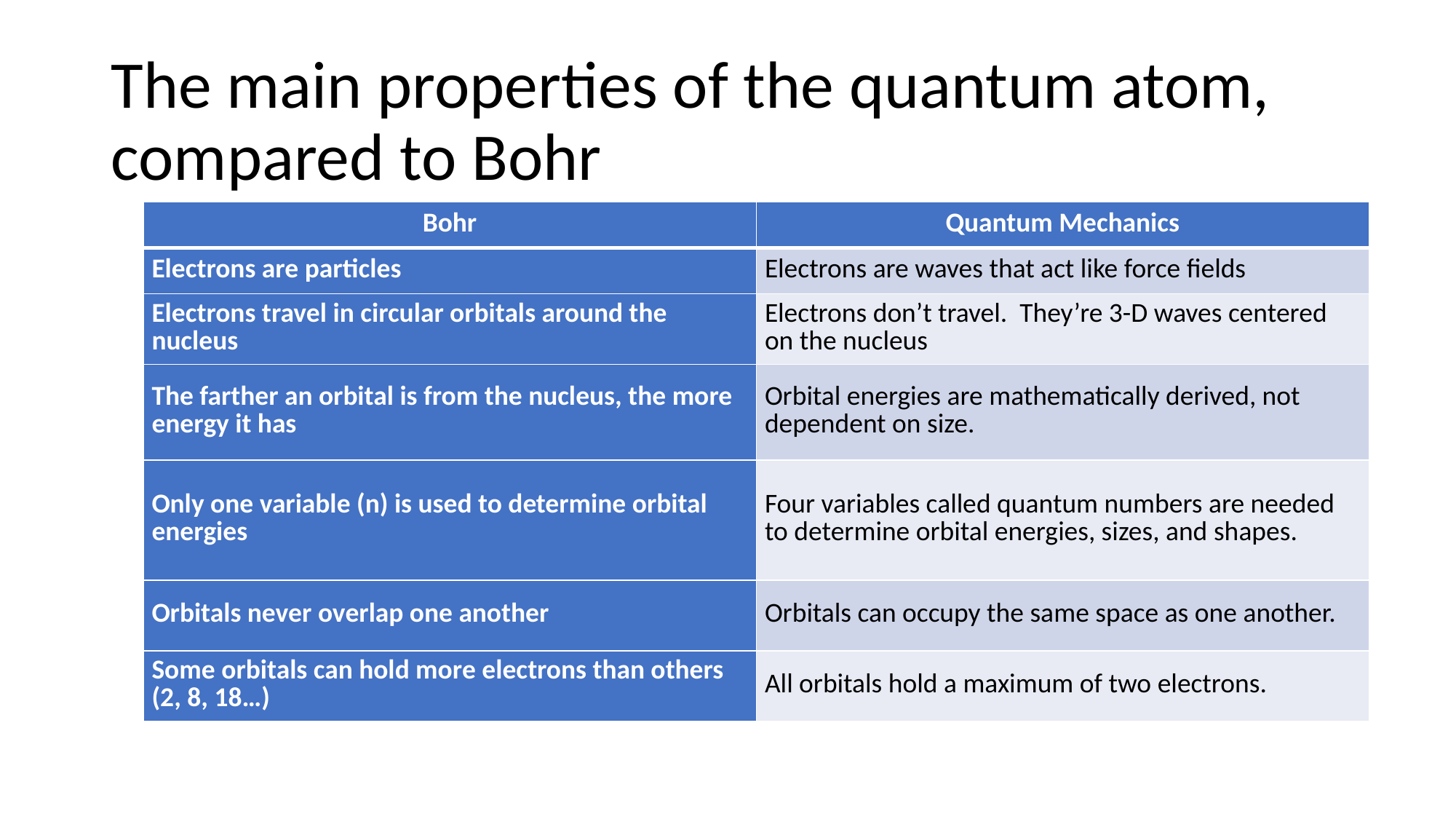

# The main properties of the quantum atom, compared to Bohr
| Bohr | Quantum Mechanics |
| --- | --- |
| Electrons are particles | Electrons are waves that act like force fields |
| Electrons travel in circular orbitals around the nucleus | Electrons don’t travel. They’re 3-D waves centered on the nucleus |
| The farther an orbital is from the nucleus, the more energy it has | Orbital energies are mathematically derived, not dependent on size. |
| Only one variable (n) is used to determine orbital energies | Four variables called quantum numbers are needed to determine orbital energies, sizes, and shapes. |
| Orbitals never overlap one another | Orbitals can occupy the same space as one another. |
| Some orbitals can hold more electrons than others (2, 8, 18…) | All orbitals hold a maximum of two electrons. |